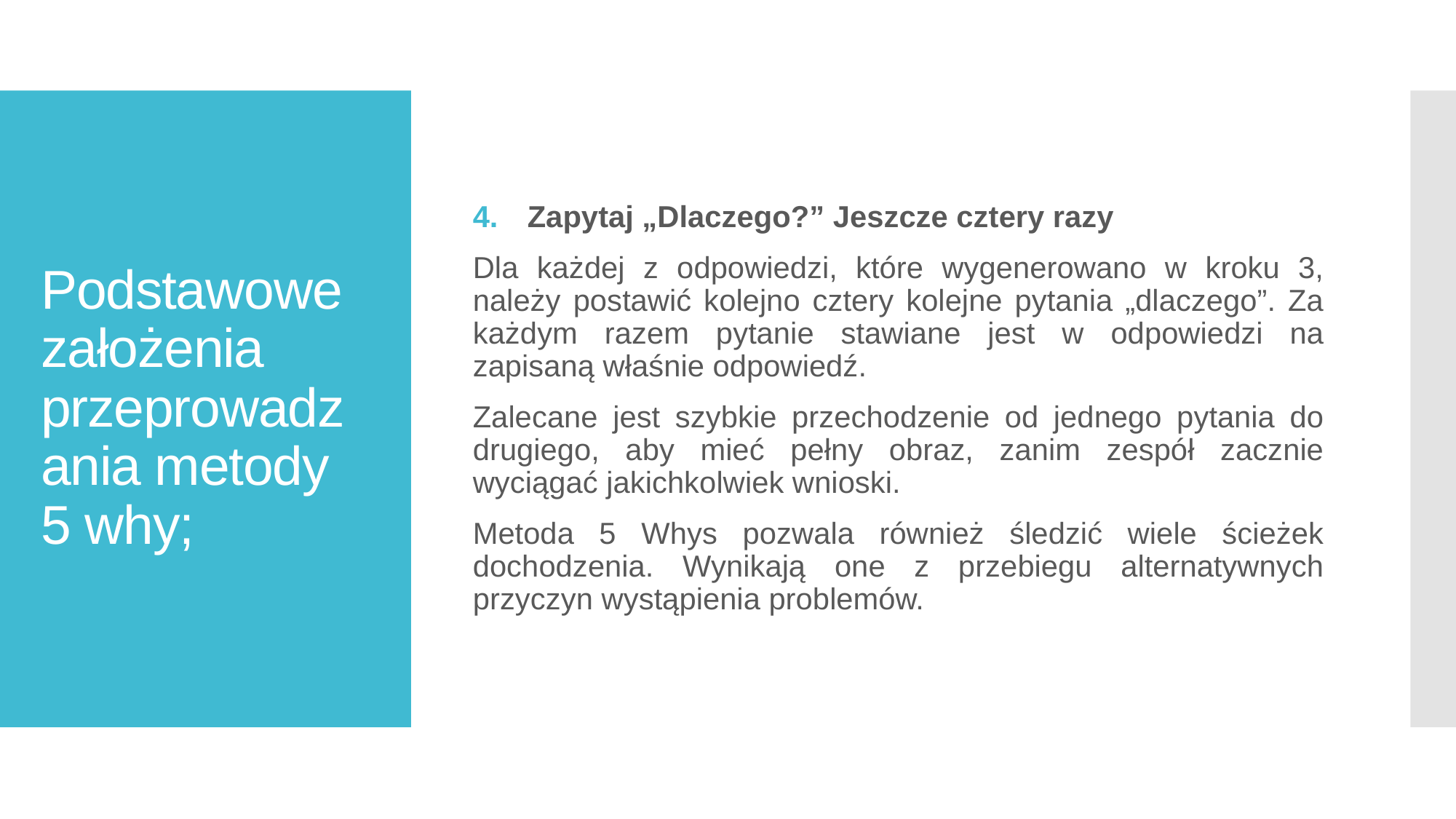

Zapytaj „Dlaczego?” Jeszcze cztery razy
Dla każdej z odpowiedzi, które wygenerowano w kroku 3, należy postawić kolejno cztery kolejne pytania „dlaczego”. Za każdym razem pytanie stawiane jest w odpowiedzi na zapisaną właśnie odpowiedź.
Zalecane jest szybkie przechodzenie od jednego pytania do drugiego, aby mieć pełny obraz, zanim zespół zacznie wyciągać jakichkolwiek wnioski.
Metoda 5 Whys pozwala również śledzić wiele ścieżek dochodzenia. Wynikają one z przebiegu alternatywnych przyczyn wystąpienia problemów.
# Podstawowe założenia przeprowadzania metody 5 why;